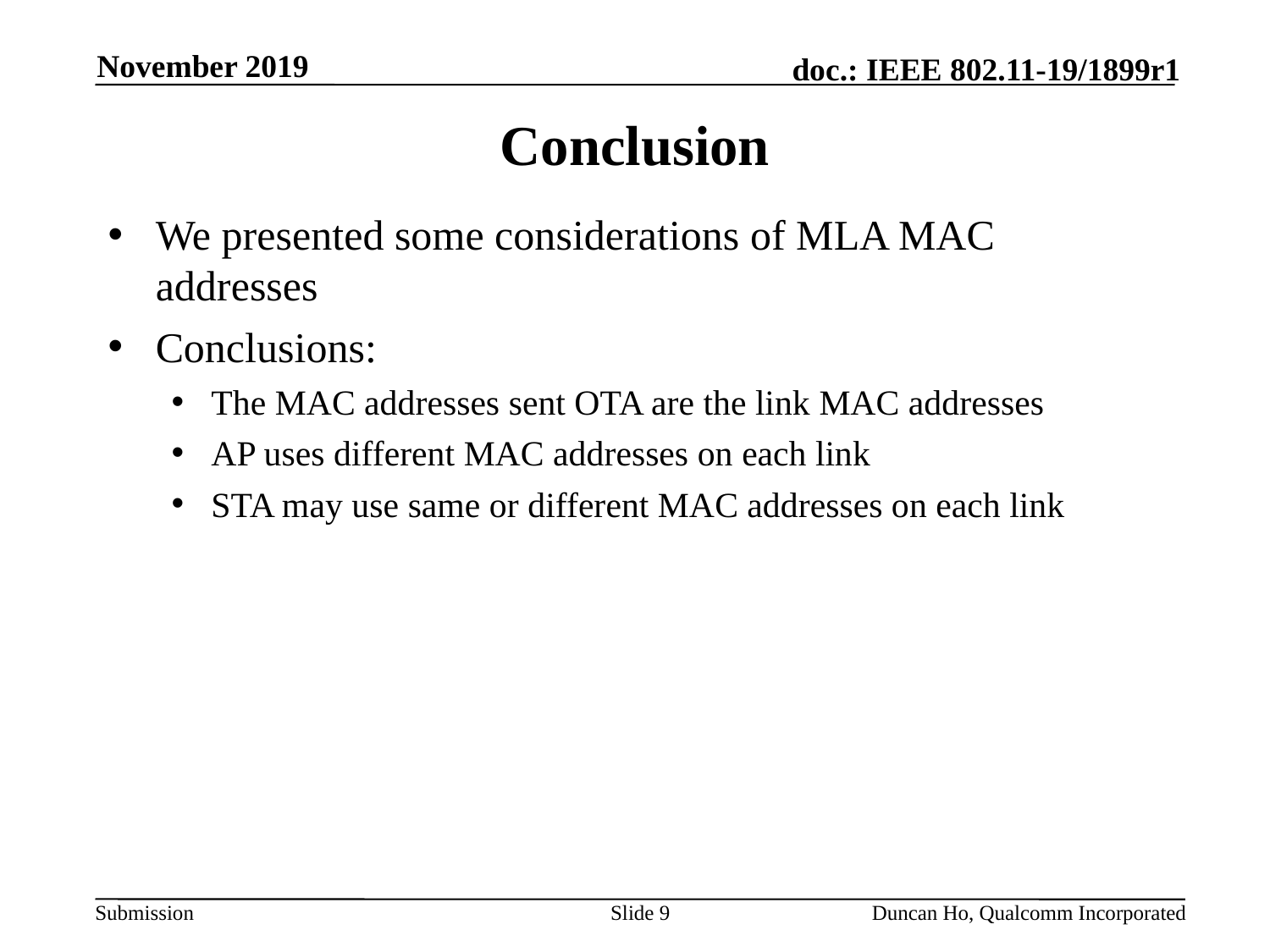

November 2019
# Conclusion
We presented some considerations of MLA MAC addresses
Conclusions:
The MAC addresses sent OTA are the link MAC addresses
AP uses different MAC addresses on each link
STA may use same or different MAC addresses on each link
Slide 9
Duncan Ho, Qualcomm Incorporated